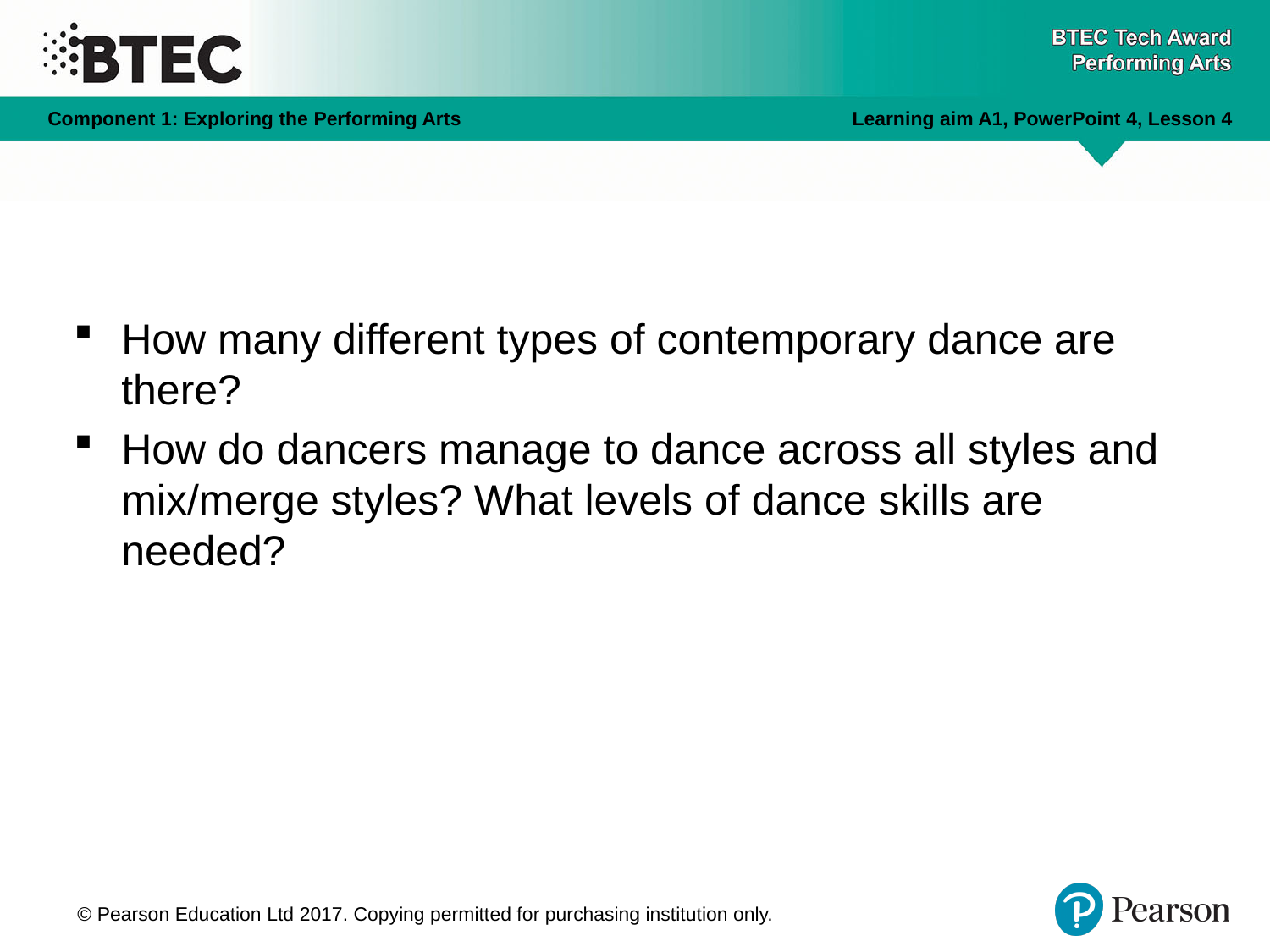

How many different types of contemporary dance are there?
How do dancers manage to dance across all styles and mix/merge styles? What levels of dance skills are needed?

© Pearson Education Ltd 2017. Copying permitted for purchasing institution only.